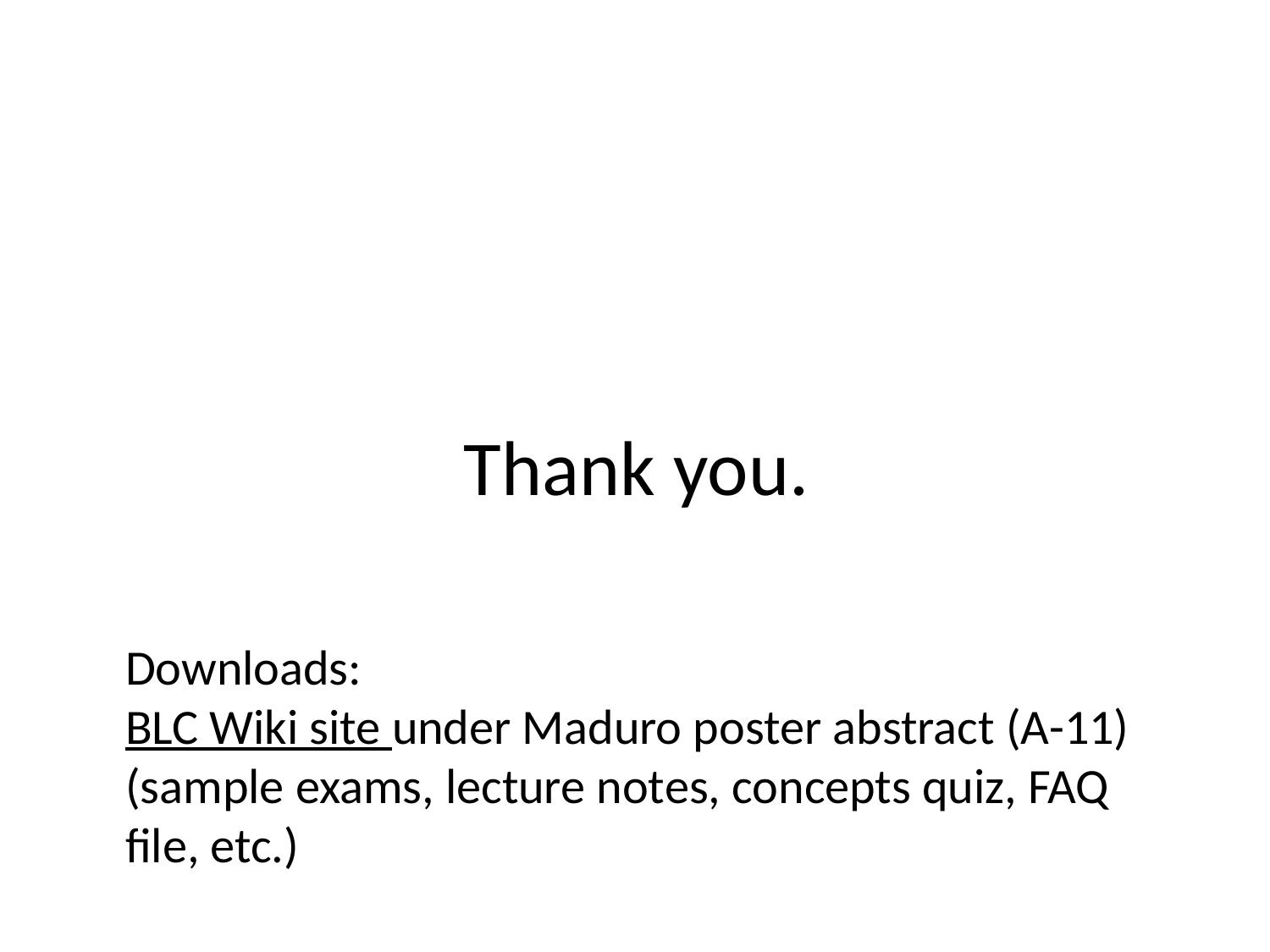

# Thank you.
Downloads:
BLC Wiki site under Maduro poster abstract (A-11)
(sample exams, lecture notes, concepts quiz, FAQ file, etc.)